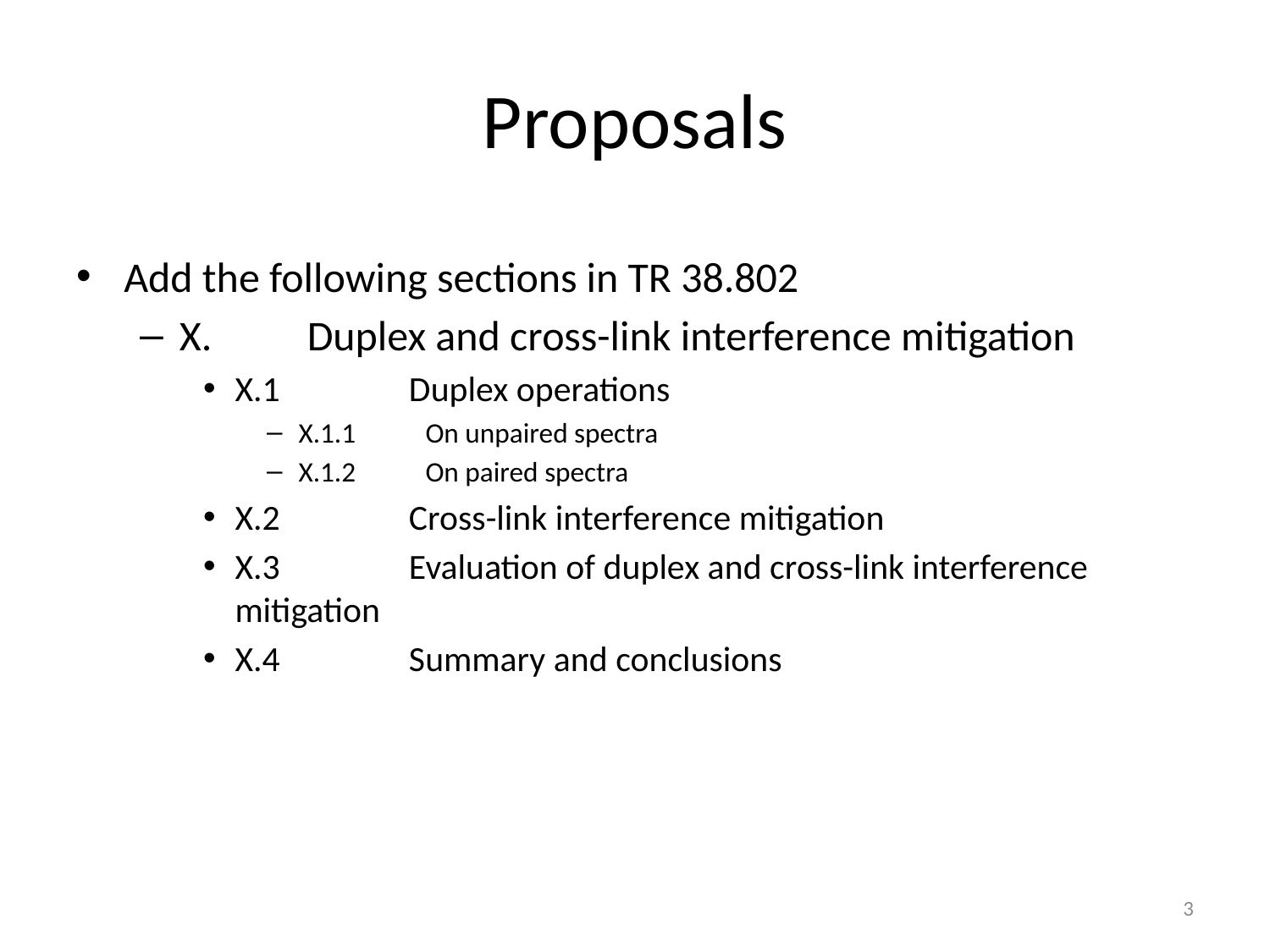

# Proposals
Add the following sections in TR 38.802
X.          Duplex and cross-link interference mitigation
X.1                Duplex operations
X.1.1	On unpaired spectra
X.1.2	On paired spectra
X.2                Cross-link interference mitigation
X.3                Evaluation of duplex and cross-link interference mitigation
X.4                Summary and conclusions
3